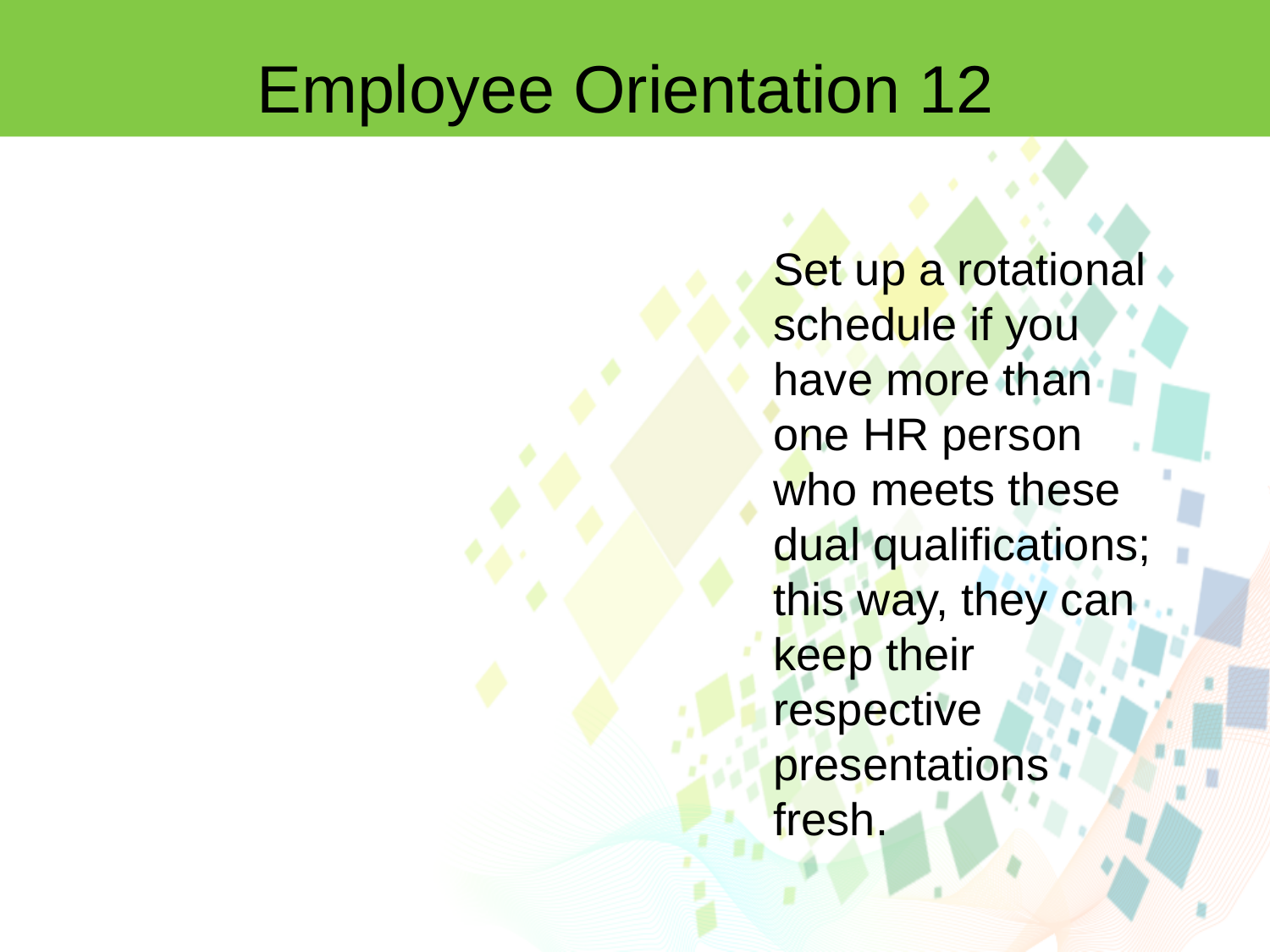

Employee Orientation 12
Set up a rotational schedule if you have more than one HR person who meets these dual qualifications; this way, they can keep their respective presentations
fresh.